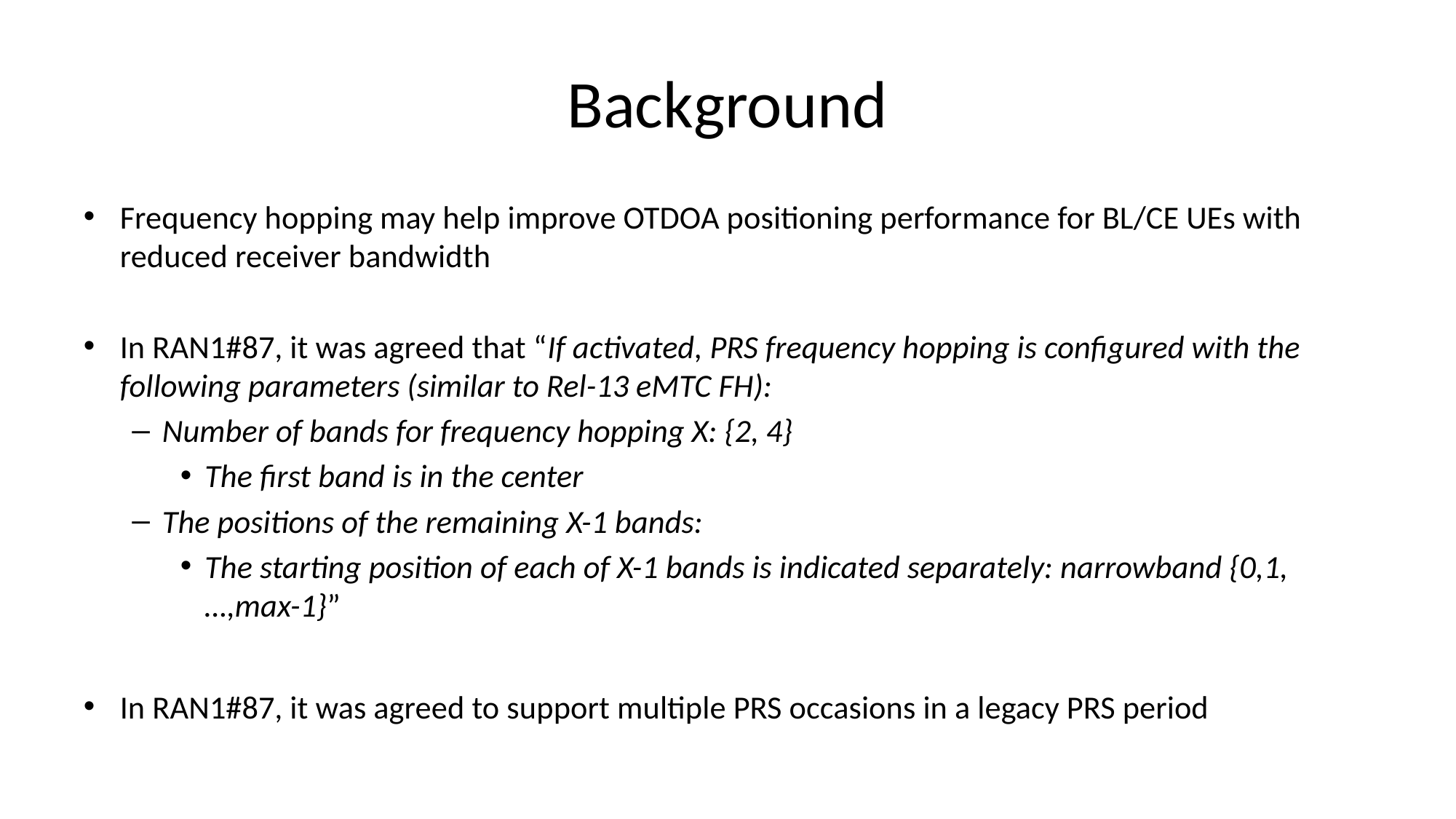

# Background
Frequency hopping may help improve OTDOA positioning performance for BL/CE UEs with reduced receiver bandwidth

In RAN1#87, it was agreed that “If activated, PRS frequency hopping is configured with the following parameters (similar to Rel-13 eMTC FH):
Number of bands for frequency hopping X: {2, 4}
The first band is in the center
The positions of the remaining X-1 bands:
The starting position of each of X-1 bands is indicated separately: narrowband {0,1,…,max-1}”

In RAN1#87, it was agreed to support multiple PRS occasions in a legacy PRS period